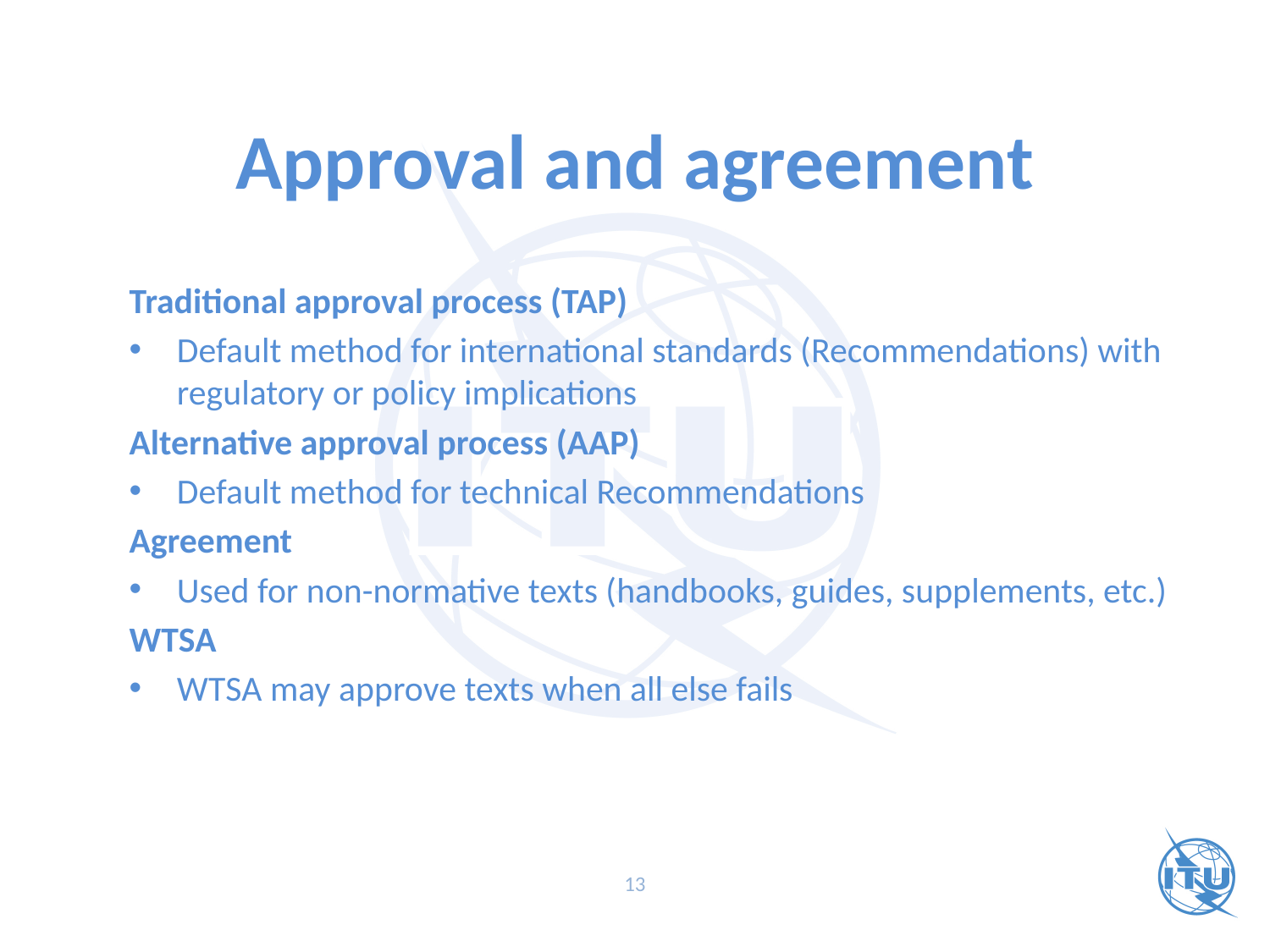

# Approval and agreement
Traditional approval process (TAP)
Default method for international standards (Recommendations) with regulatory or policy implications
Alternative approval process (AAP)
Default method for technical Recommendations
Agreement
Used for non-normative texts (handbooks, guides, supplements, etc.)
WTSA
WTSA may approve texts when all else fails
13